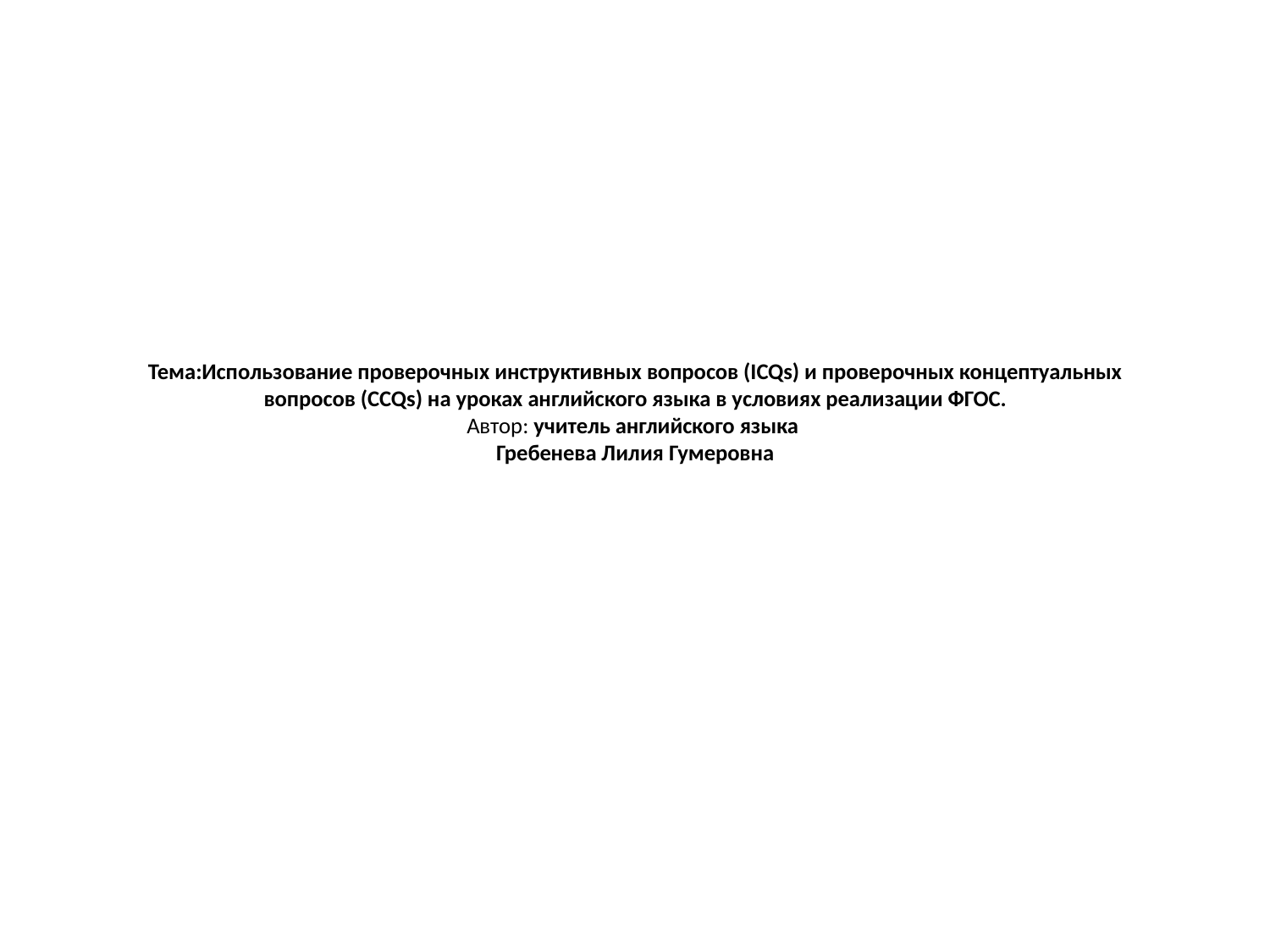

# Тема:Использование проверочных инструктивных вопросов (ICQs) и проверочных концептуальных вопросов (CCQs) на уроках английского языка в условиях реализации ФГОС. Автор: учитель английского языка Гребенева Лилия Гумеровна